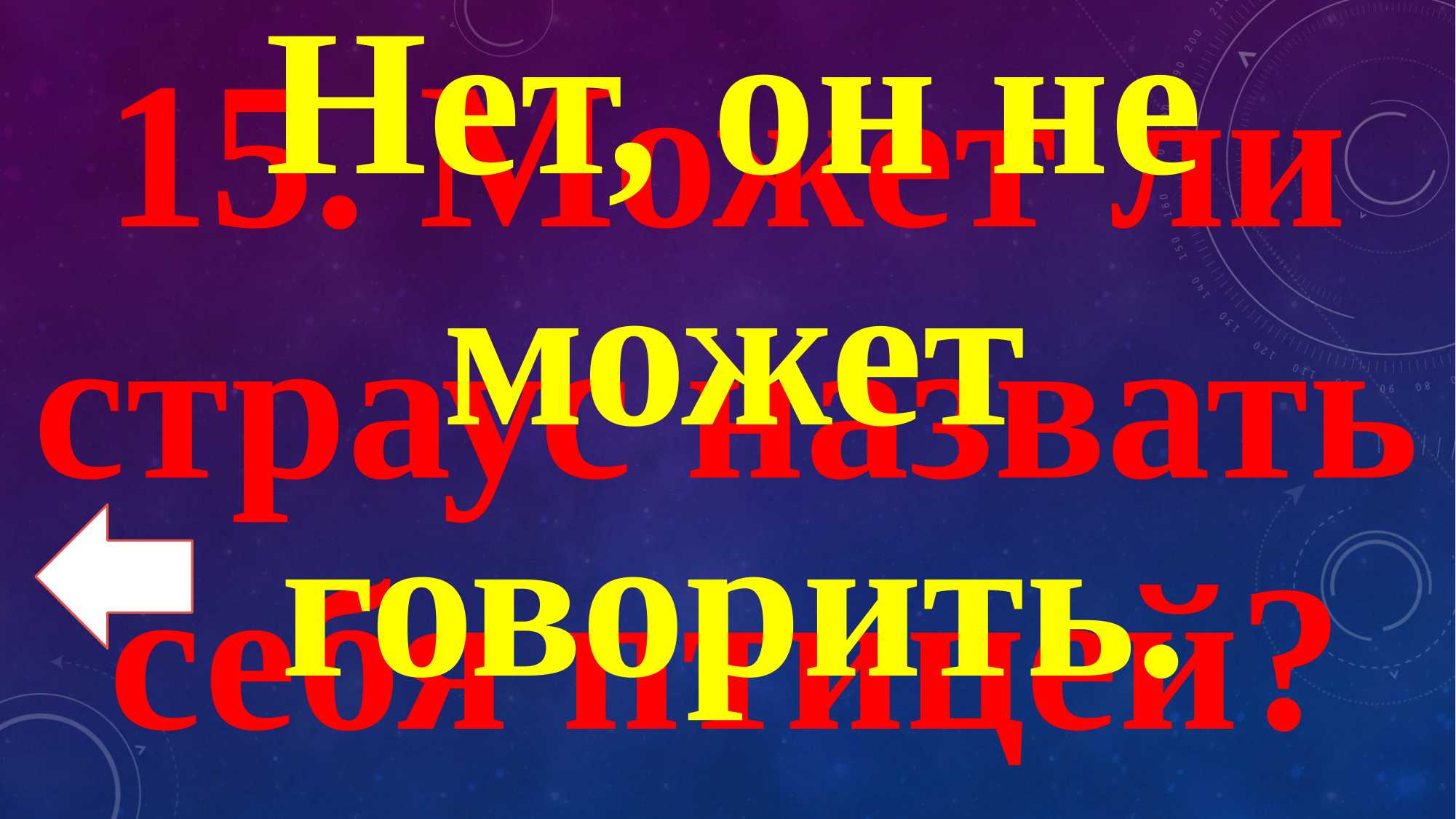

Нет, он не может говорить.
15. Может ли страус назвать себя птицей?